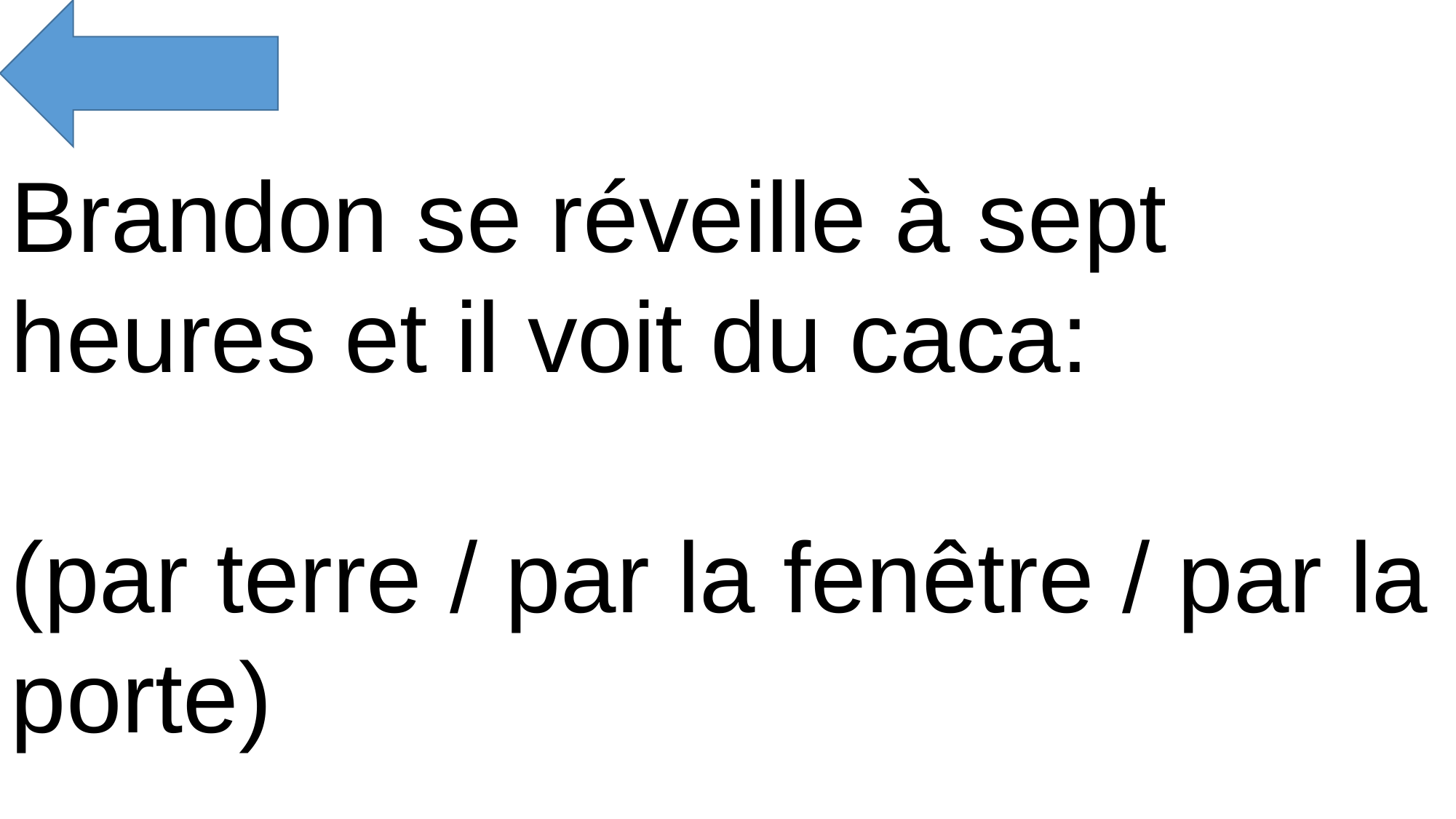

Brandon se réveille à sept heures et il voit du caca:

(par terre / par la fenêtre / par la porte)